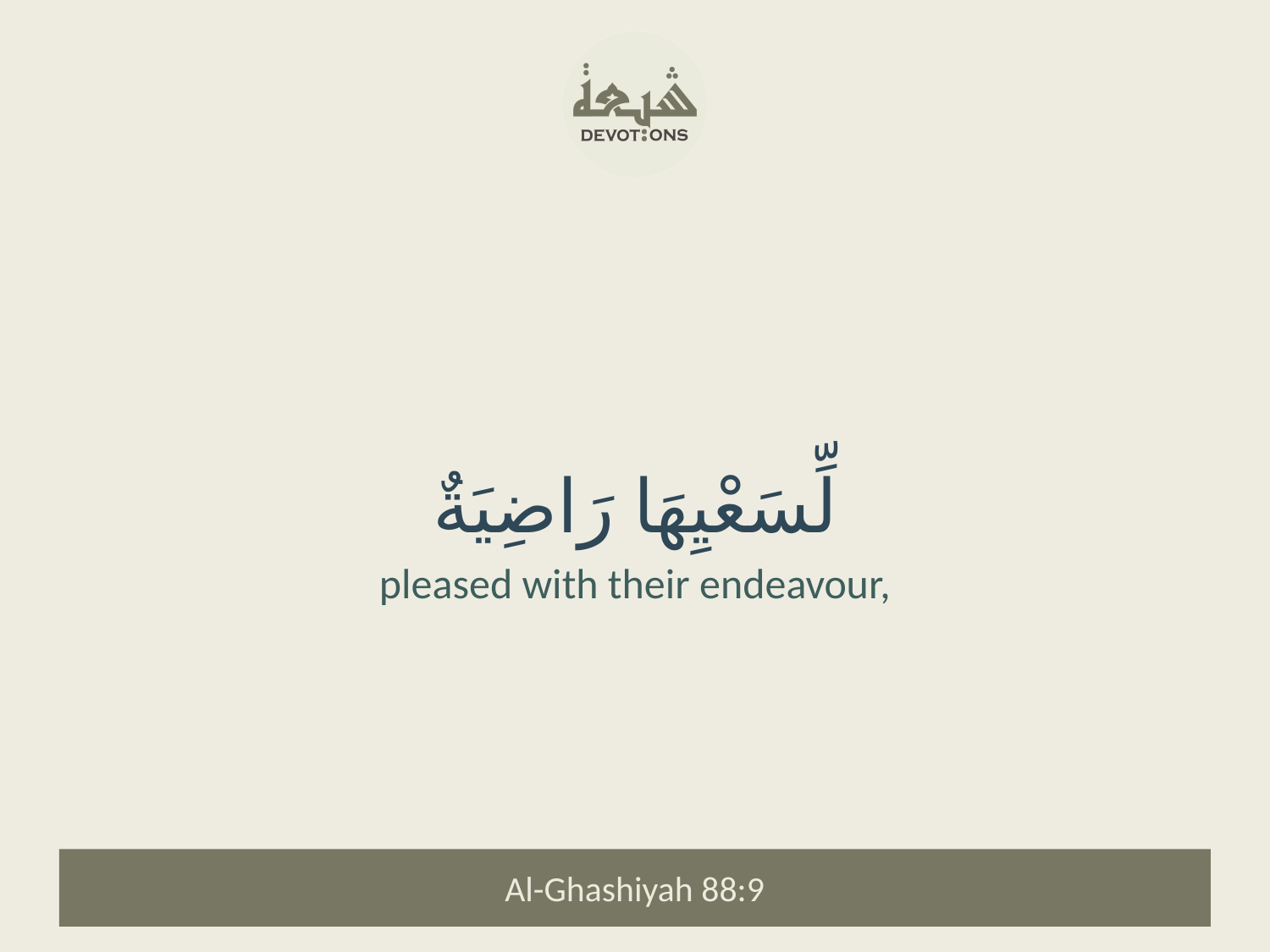

لِّسَعْيِهَا رَاضِيَةٌ
pleased with their endeavour,
Al-Ghashiyah 88:9